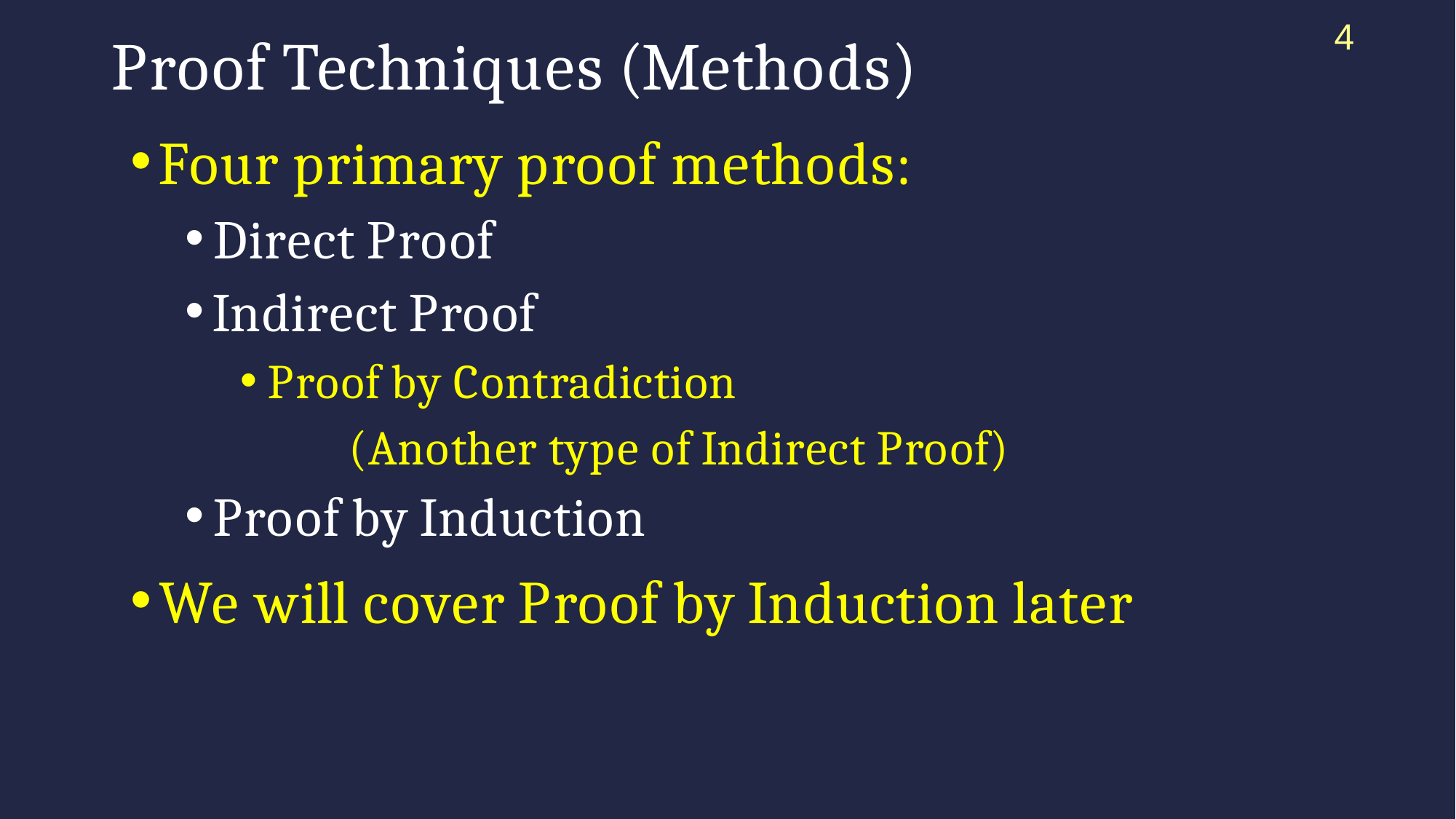

4
# Proof Techniques (Methods)
Four primary proof methods:
Direct Proof
Indirect Proof
Proof by Contradiction
	(Another type of Indirect Proof)
Proof by Induction
We will cover Proof by Induction later